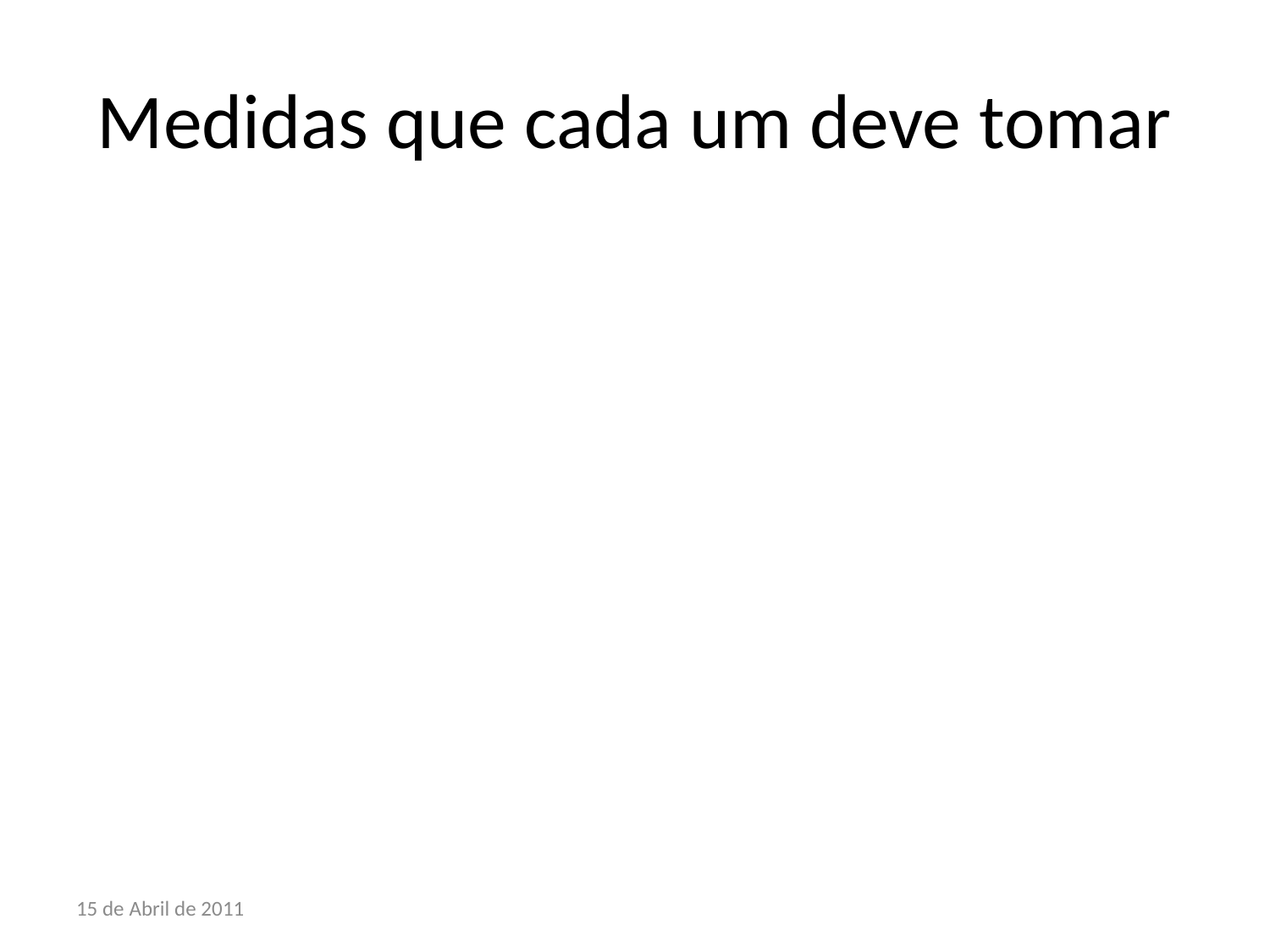

# Medidas que cada um deve tomar

15 de Abril de 2011
Proteja o Ambiente
7